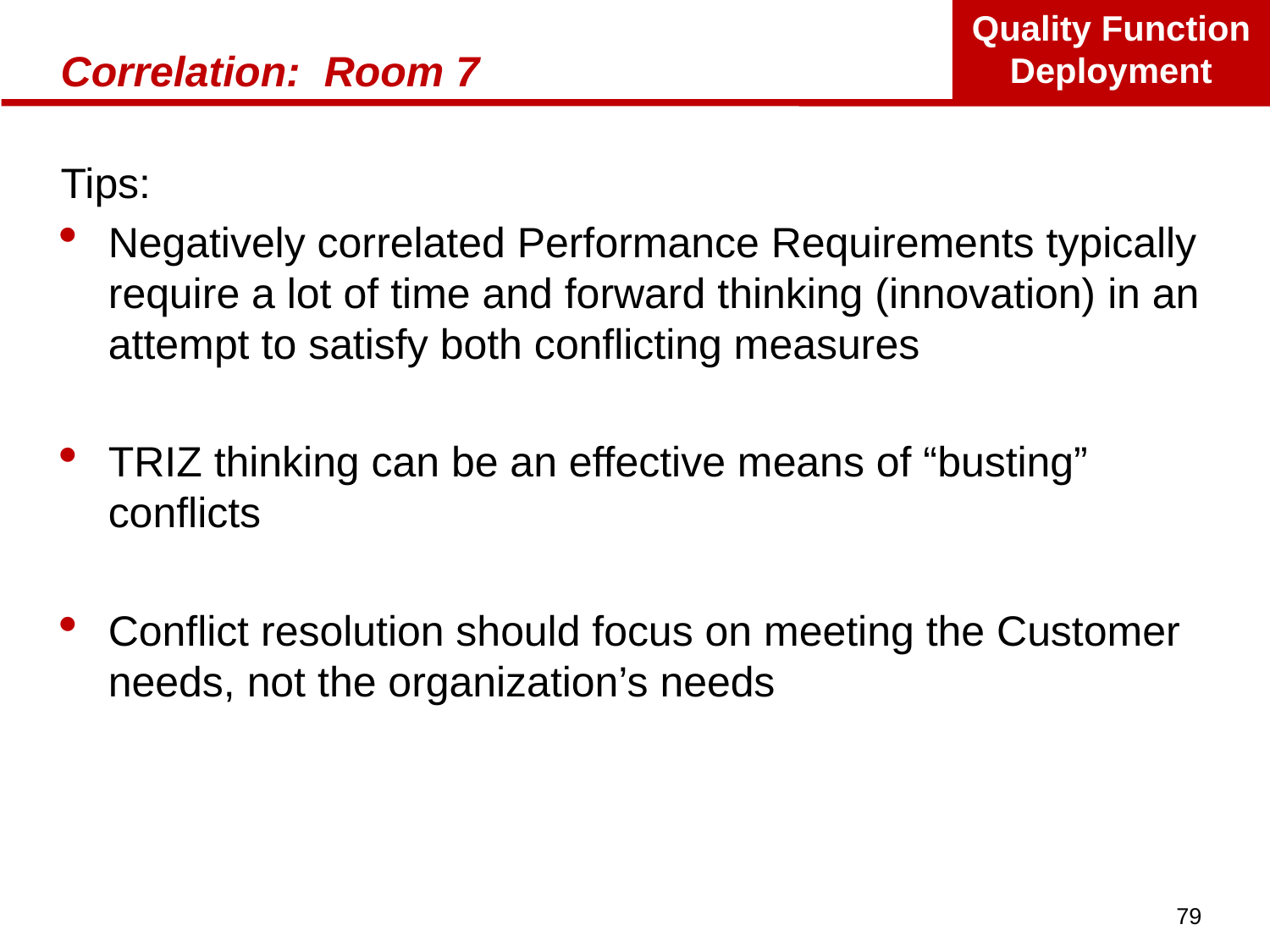

# Correlation:  Room 7
Tips:
Negatively correlated Performance Requirements typically require a lot of time and forward thinking (innovation) in an attempt to satisfy both conflicting measures

TRIZ thinking can be an effective means of “busting” conflicts

Conflict resolution should focus on meeting the Customer needs, not the organization’s needs